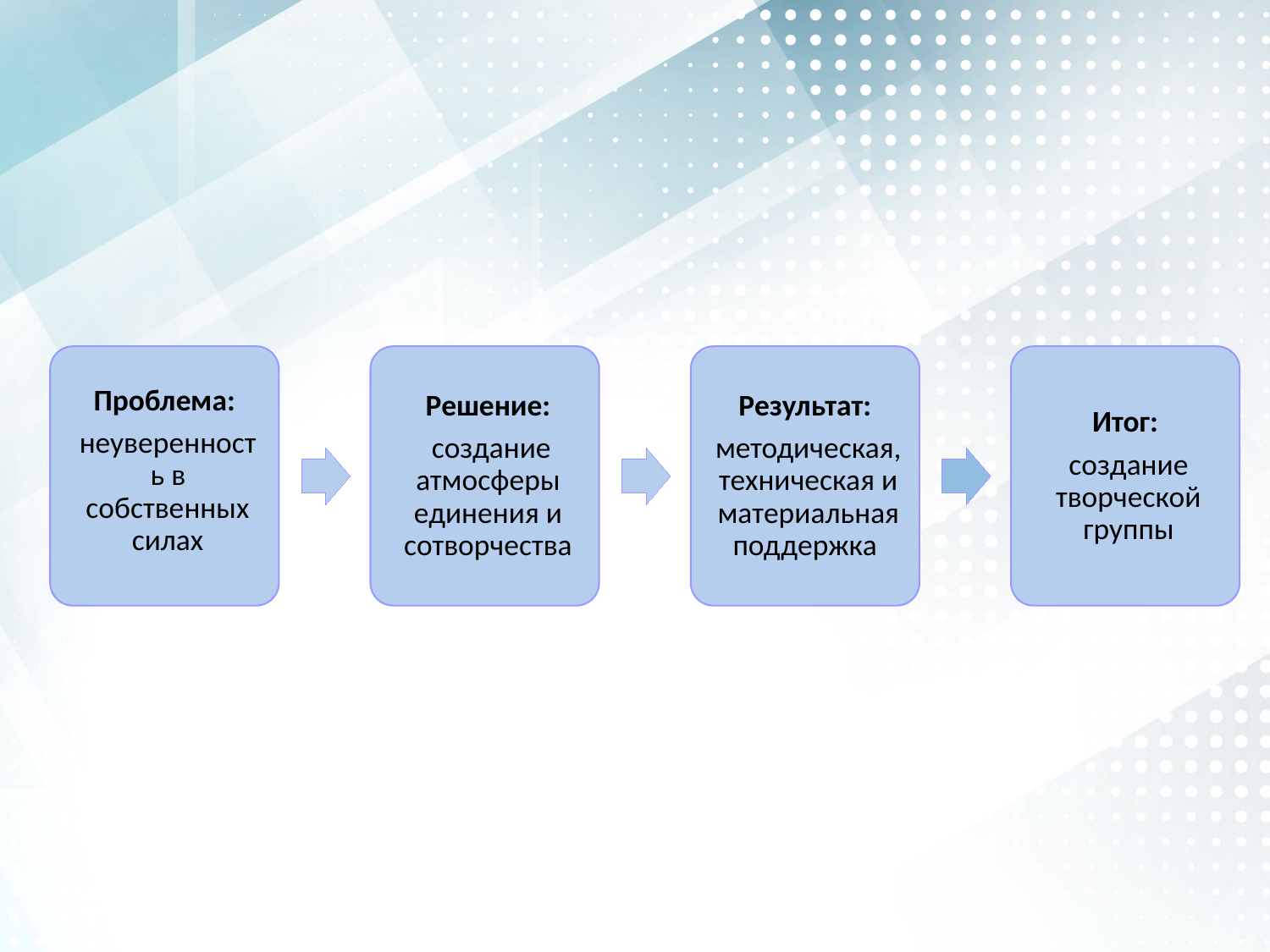

Проблема:
неуверенность в собственных силах

Решение:
 создание атмосферы единения и сотворчества

Результат:
методическая,
техническая и материальная поддержка

Итог:
создание творческой группы